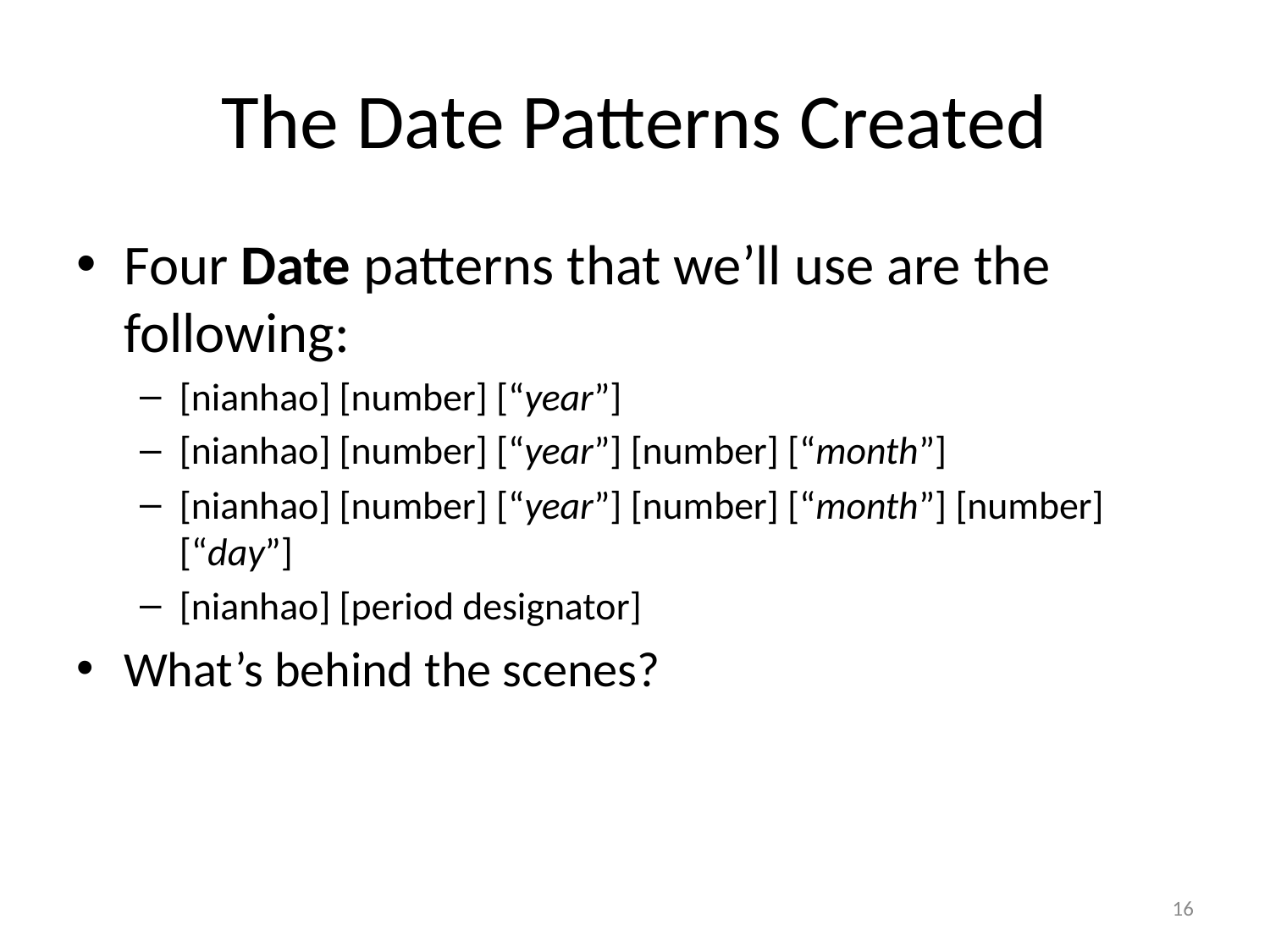

# The Date Patterns Created
Four Date patterns that we’ll use are the following:
[nianhao] [number] [“year”]
[nianhao] [number] [“year”] [number] [“month”]
[nianhao] [number] [“year”] [number] [“month”] [number] [“day”]
[nianhao] [period designator]
What’s behind the scenes?

16